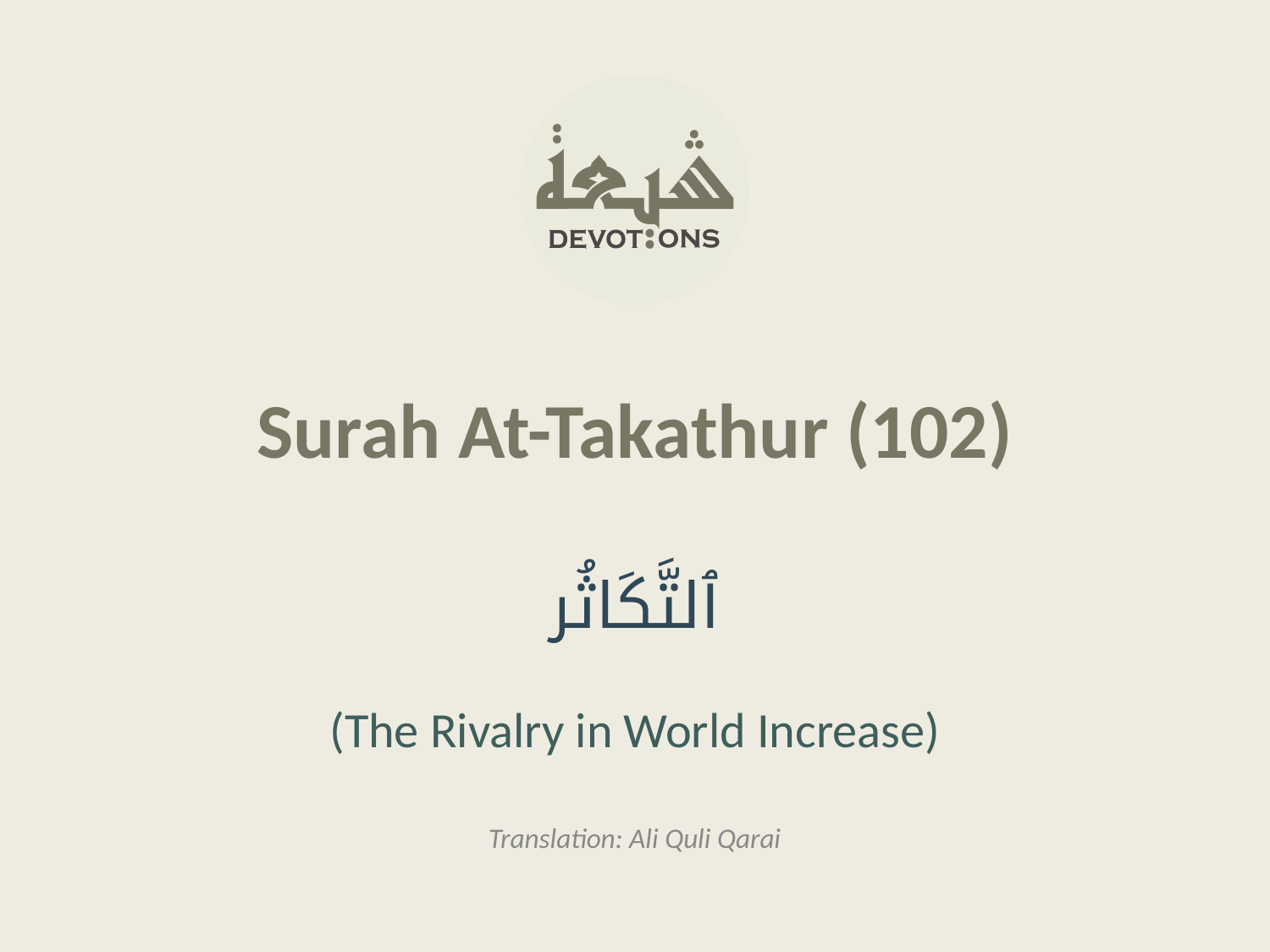

Surah At-Takathur (102)
ٱلتَّكَاثُر
(The Rivalry in World Increase)
Translation: Ali Quli Qarai